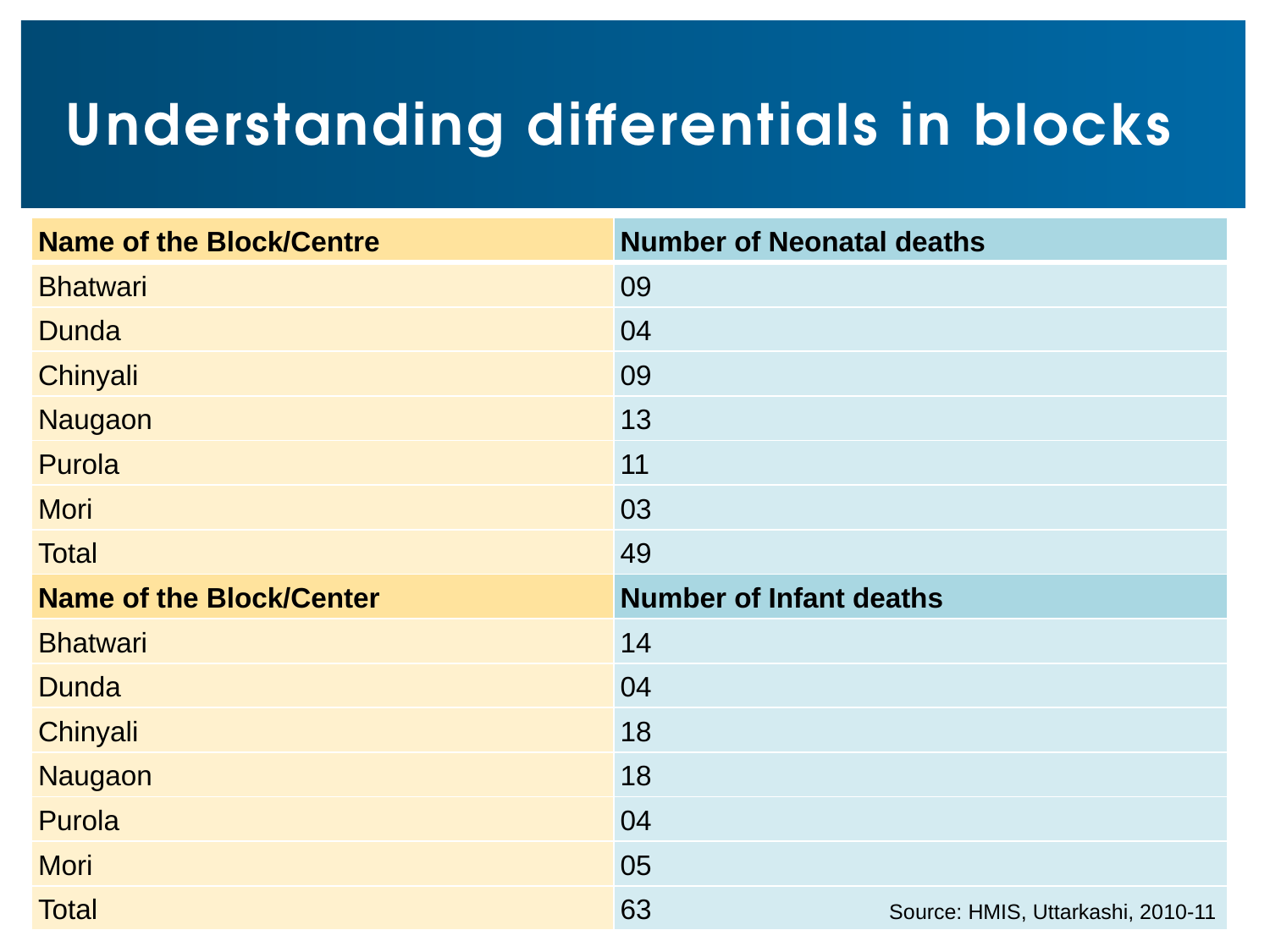

# Understanding differentials in blocks
| Name of the Block/Centre | Number of Neonatal deaths |
| --- | --- |
| Bhatwari | 09 |
| Dunda | 04 |
| Chinyali | 09 |
| Naugaon | 13 |
| Purola | 11 |
| Mori | 03 |
| Total | 49 |
| Name of the Block/Center | Number of Infant deaths |
| Bhatwari | 14 |
| Dunda | 04 |
| Chinyali | 18 |
| Naugaon | 18 |
| Purola | 04 |
| Mori | 05 |
| Total | 63 |
Source: HMIS, Uttarkashi, 2010-11